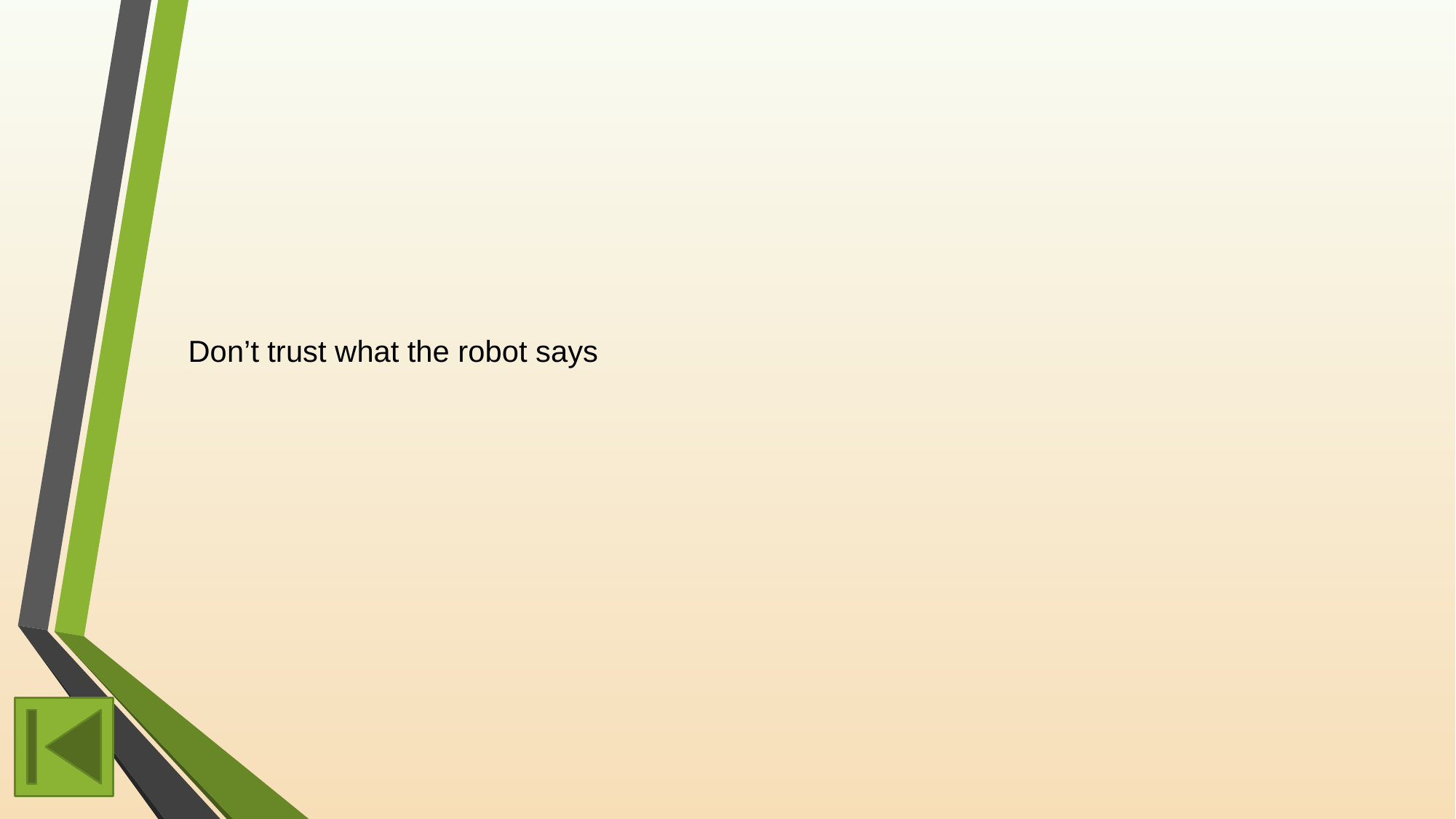

#
Don’t trust what the robot says